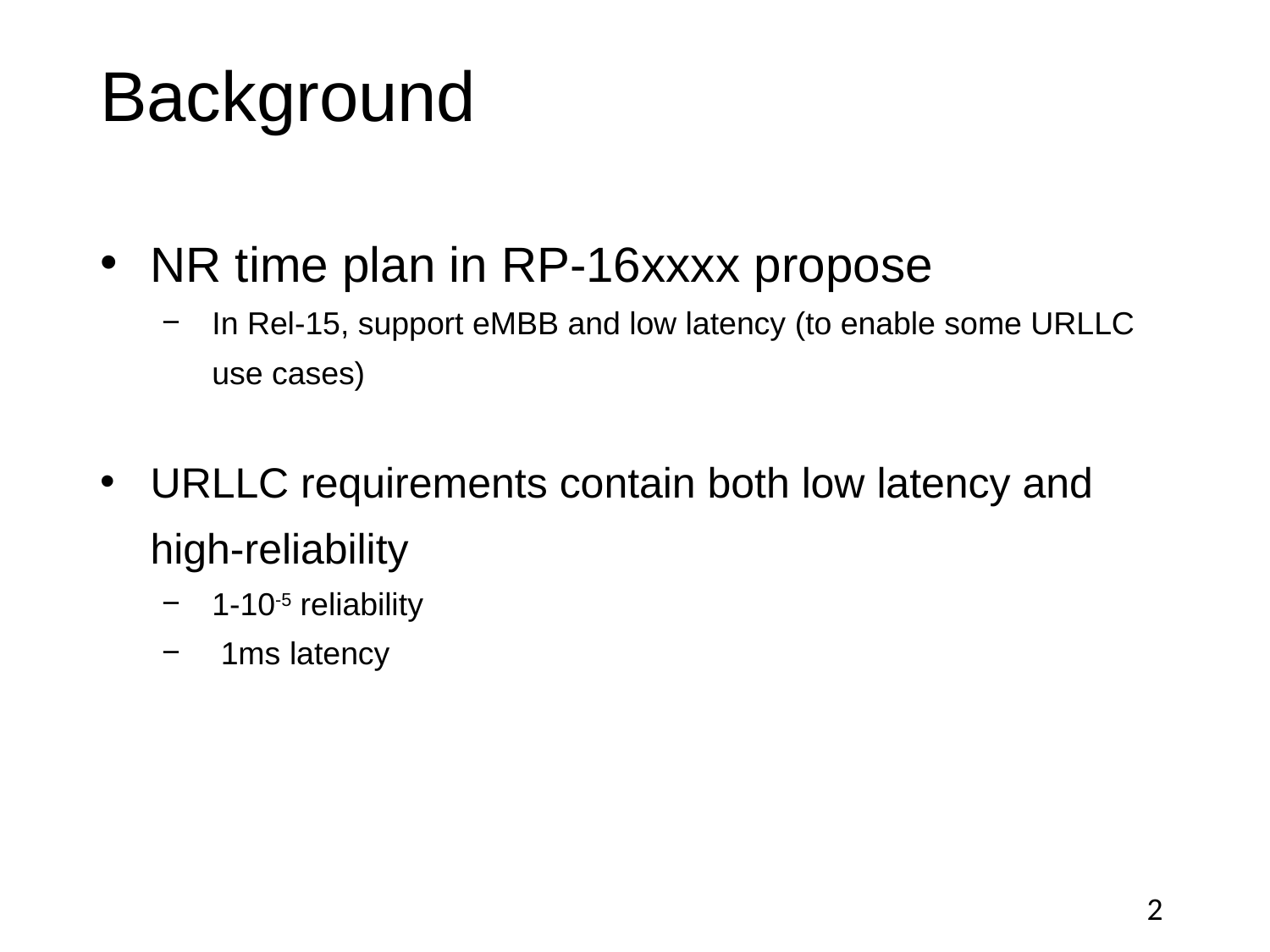

# Background
NR time plan in RP-16xxxx propose
In Rel-15, support eMBB and low latency (to enable some URLLC use cases)

URLLC requirements contain both low latency and high-reliability
1-10-5 reliability
 1ms latency

2